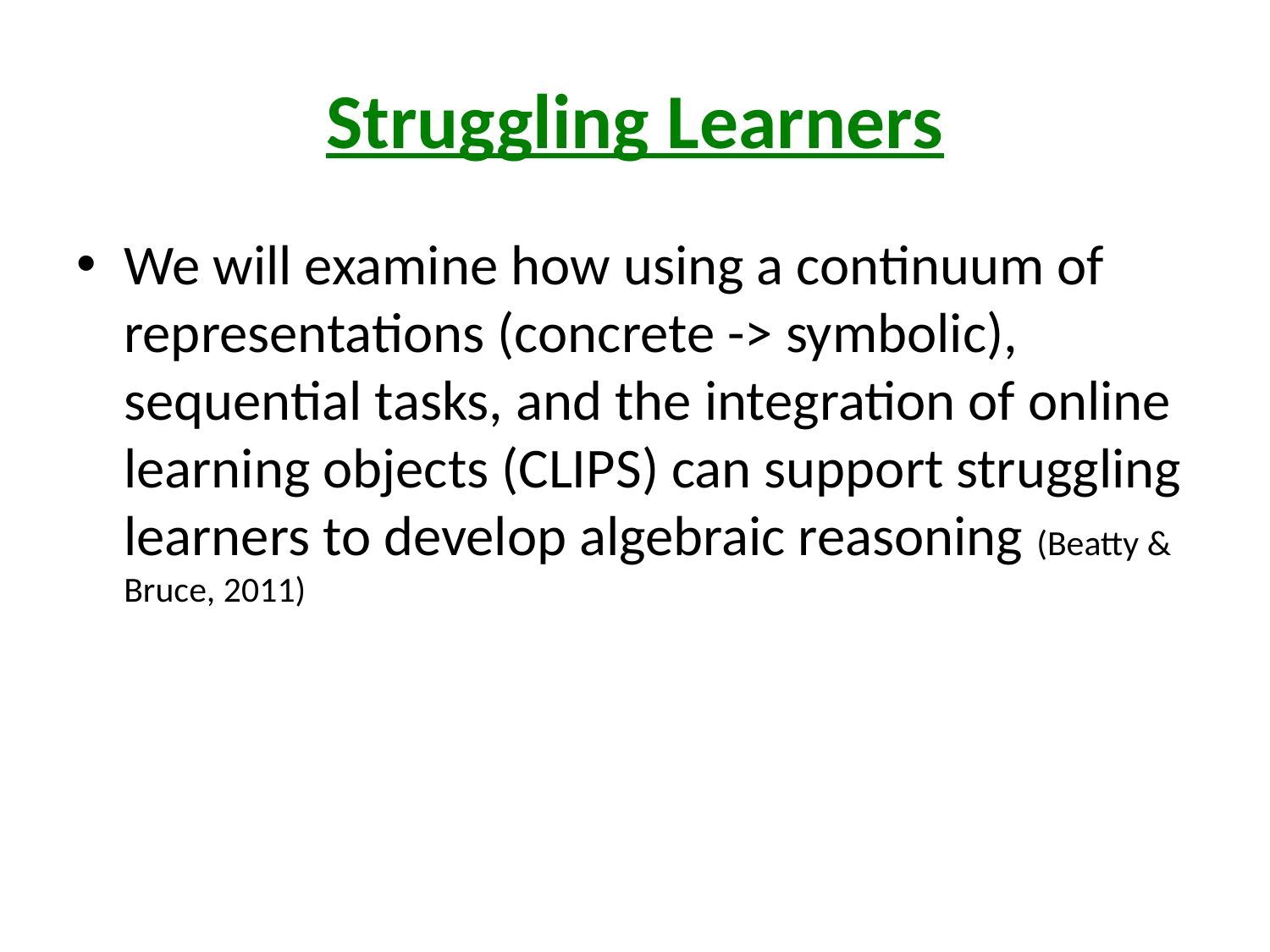

# Struggling Learners
We will examine how using a continuum of representations (concrete -> symbolic), sequential tasks, and the integration of online learning objects (CLIPS) can support struggling learners to develop algebraic reasoning (Beatty & Bruce, 2011)